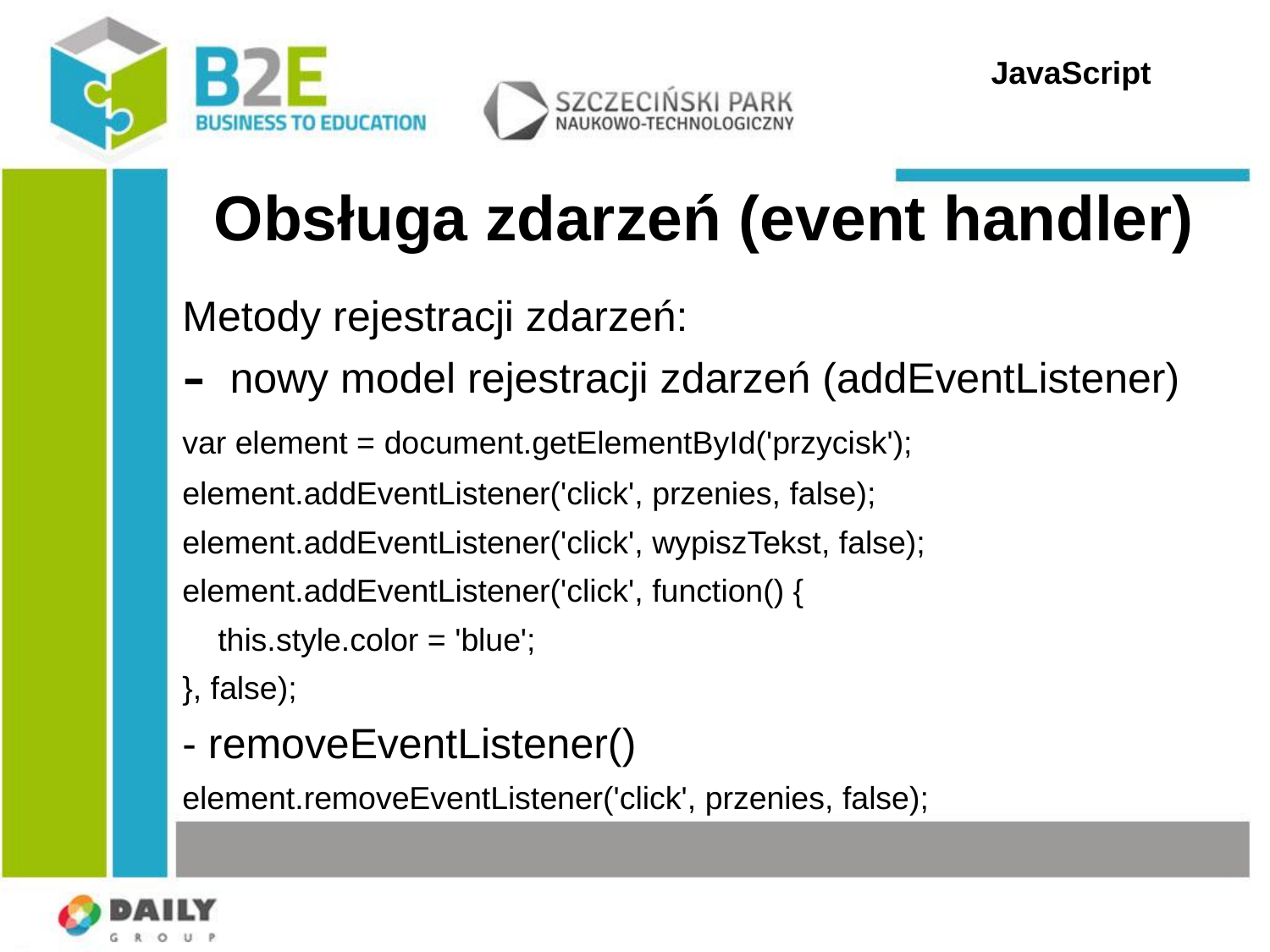

JavaScript
Obsługa zdarzeń (event handler)
Metody rejestracji zdarzeń:
nowy model rejestracji zdarzeń (addEventListener)
var element = document.getElementById('przycisk');
element.addEventListener('click', przenies, false);
element.addEventListener('click', wypiszTekst, false);
element.addEventListener('click', function() {
    this.style.color = 'blue';
}, false);
- removeEventListener()
element.removeEventListener('click', przenies, false);